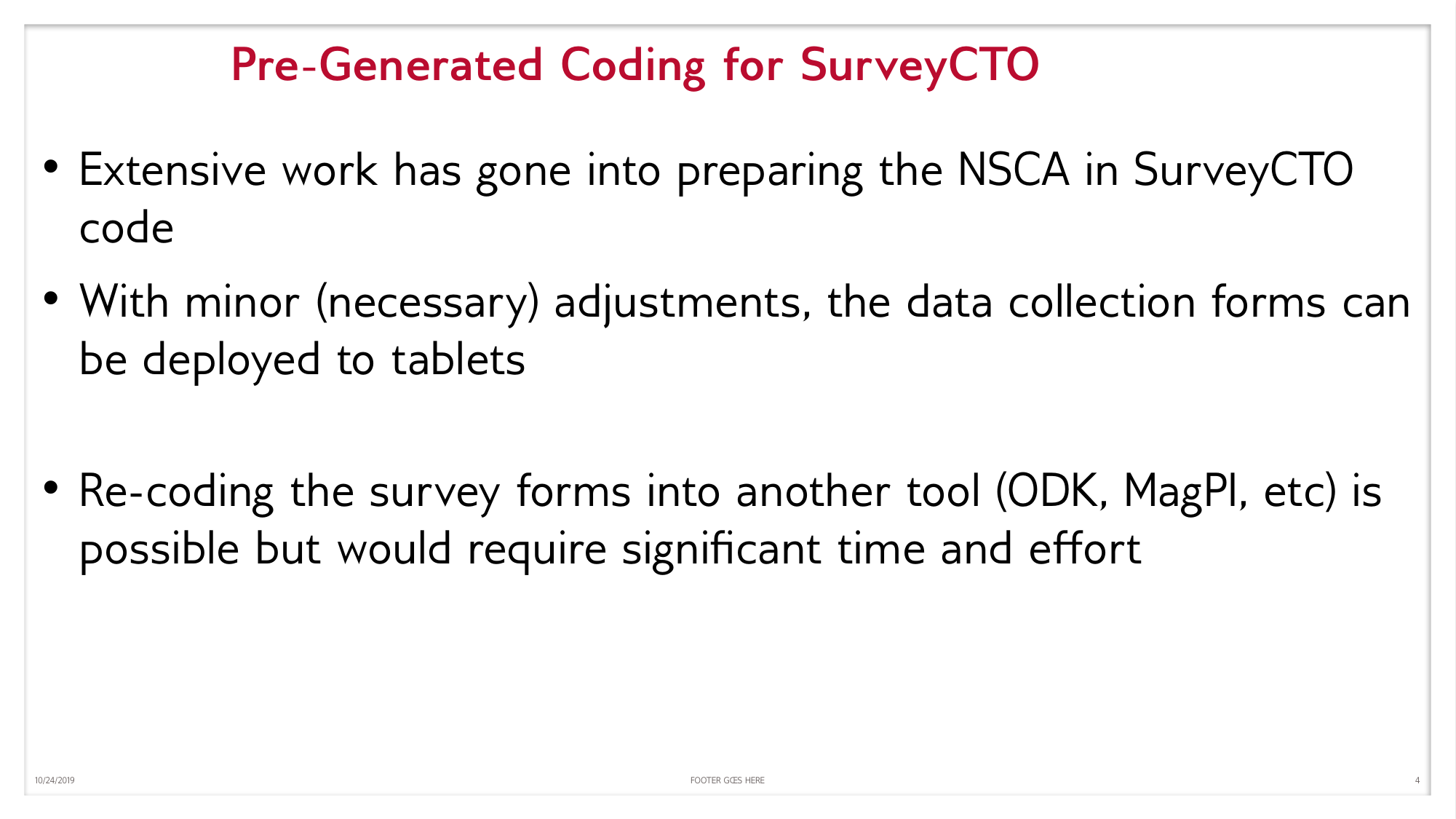

10/24/2019
FOOTER GOES HERE
4
# Pre-Generated Coding for SurveyCTO
Extensive work has gone into preparing the NSCA in SurveyCTO code
With minor (necessary) adjustments, the data collection forms can be deployed to tablets
Re-coding the survey forms into another tool (ODK, MagPI, etc) is possible but would require significant time and effort